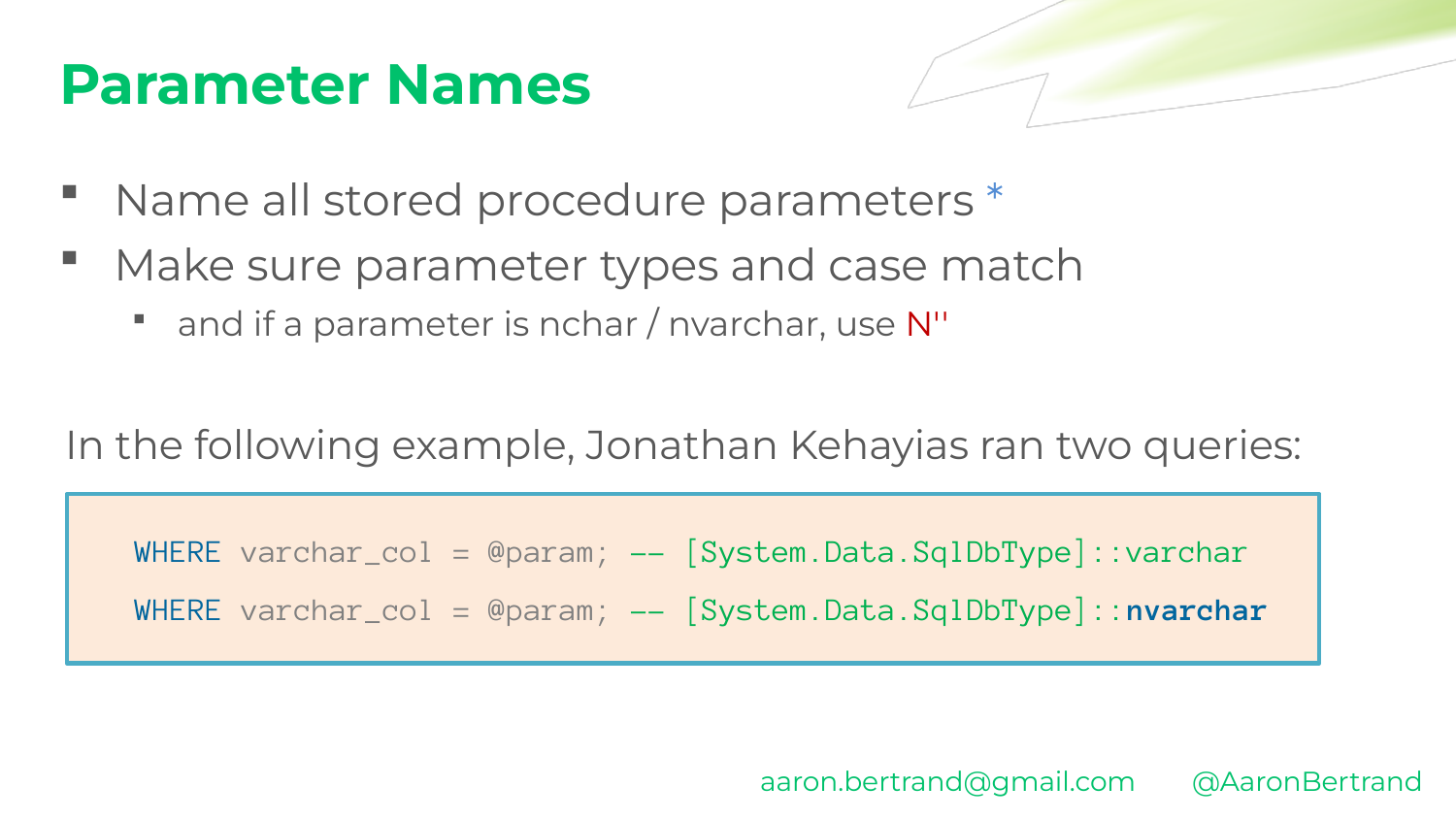

# Parameter Names
Name all stored procedure parameters *
Make sure parameter types and case match
and if a parameter is nchar / nvarchar, use N''

In the following example, Jonathan Kehayias ran two queries:
WHERE varchar_col = @param; -- [System.Data.SqlDbType]::varchar
 WHERE varchar_col = @param; -- [System.Data.SqlDbType]::nvarchar